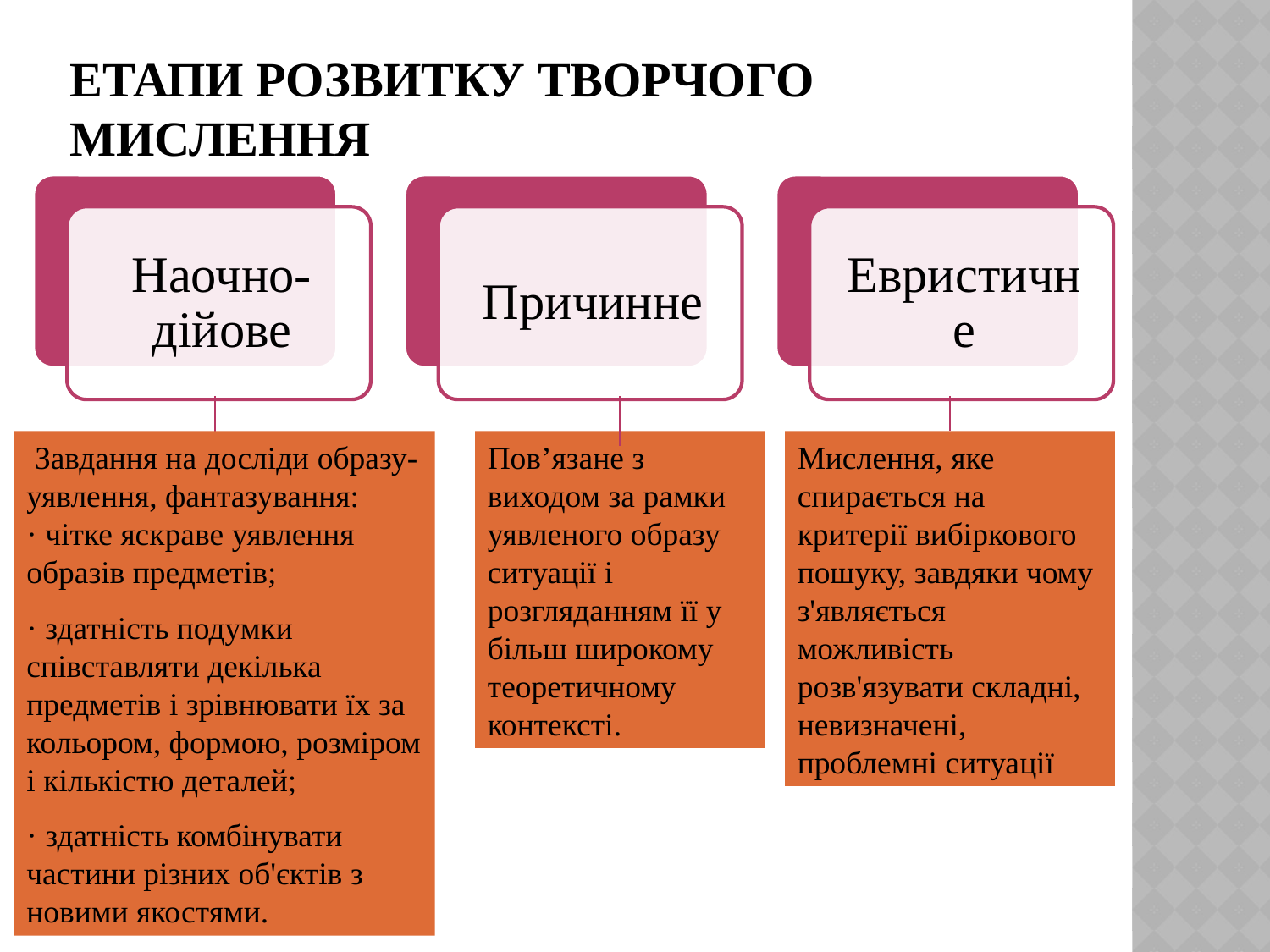

# Етапи розвитку творчого мислення
Наочно-дійове
Причинне
Евристичне
 Завдання на досліди образу-уявлення, фантазування:
· чітке яскраве уявлення образів предметів;
· здатність подумки співставляти декілька предметів і зрівнювати їх за кольором, формою, розміром і кількістю деталей;
· здатність комбінувати частини різних об'єктів з новими якостями.
Пов’язане з виходом за рамки уявленого образу ситуації і розгляданням її у більш широкому теоретичному контексті.
Мислення, яке спирається на критерії вибіркового пошуку, завдяки чому з'являється можливість розв'язувати складні, невизначені, проблемні ситуації